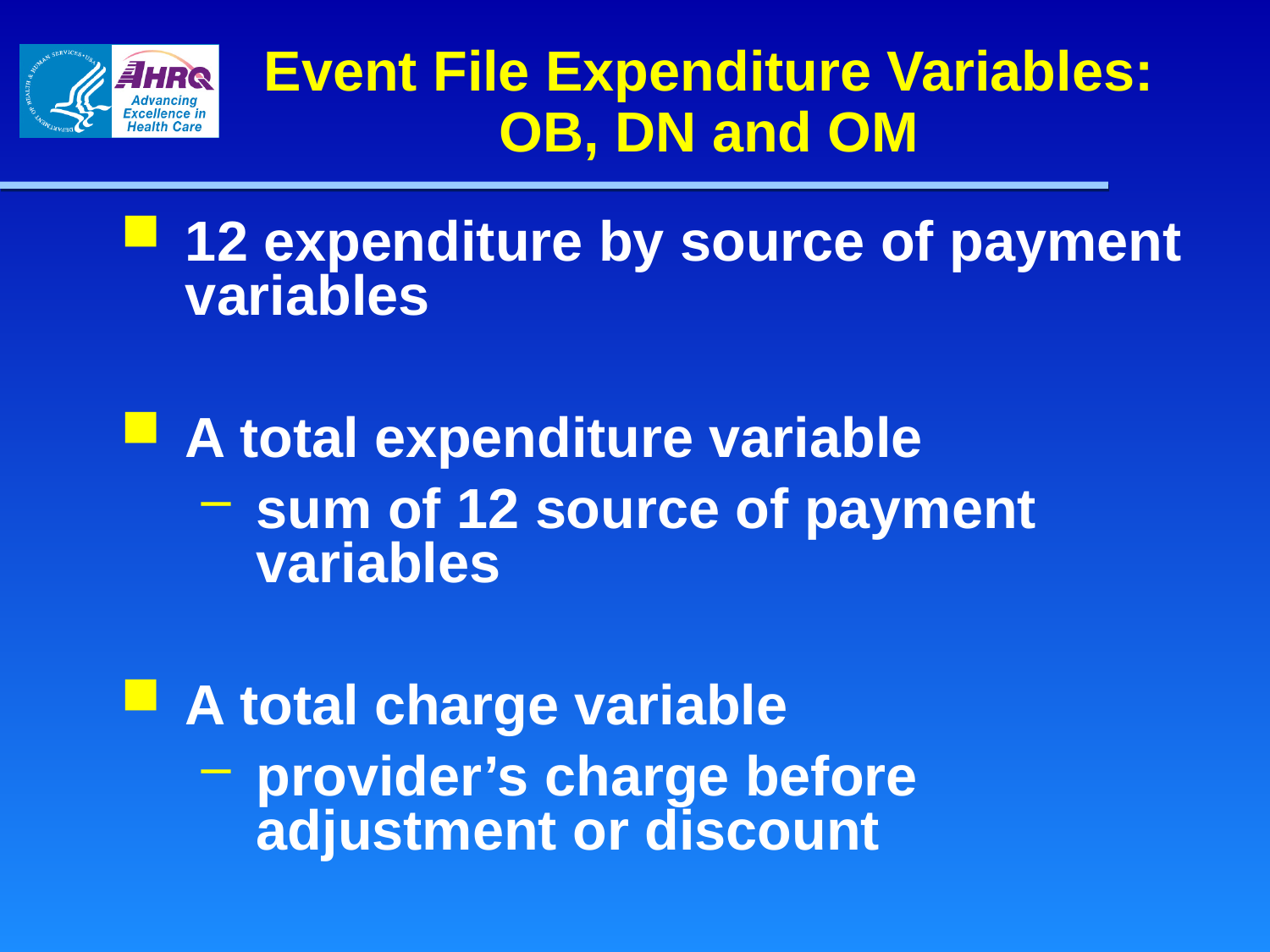

# Event File Expenditure Variables: OB, DN and OM
12 expenditure by source of payment variables

A total expenditure variable
sum of 12 source of payment variables

A total charge variable
provider’s charge before adjustment or discount